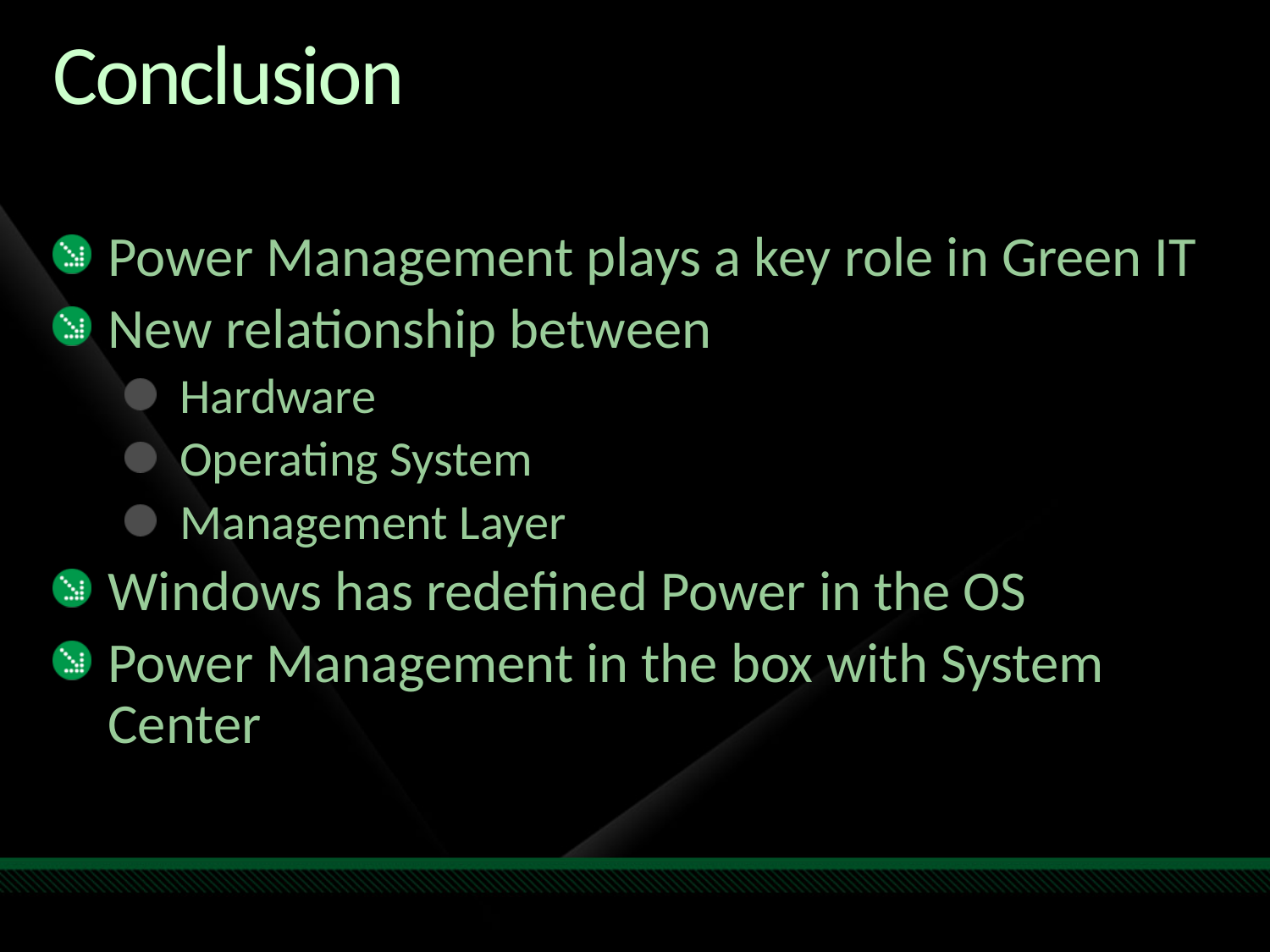

# Conclusion
Power Management plays a key role in Green IT
New relationship between
Hardware
Operating System
Management Layer
Windows has redefined Power in the OS
Power Management in the box with System Center